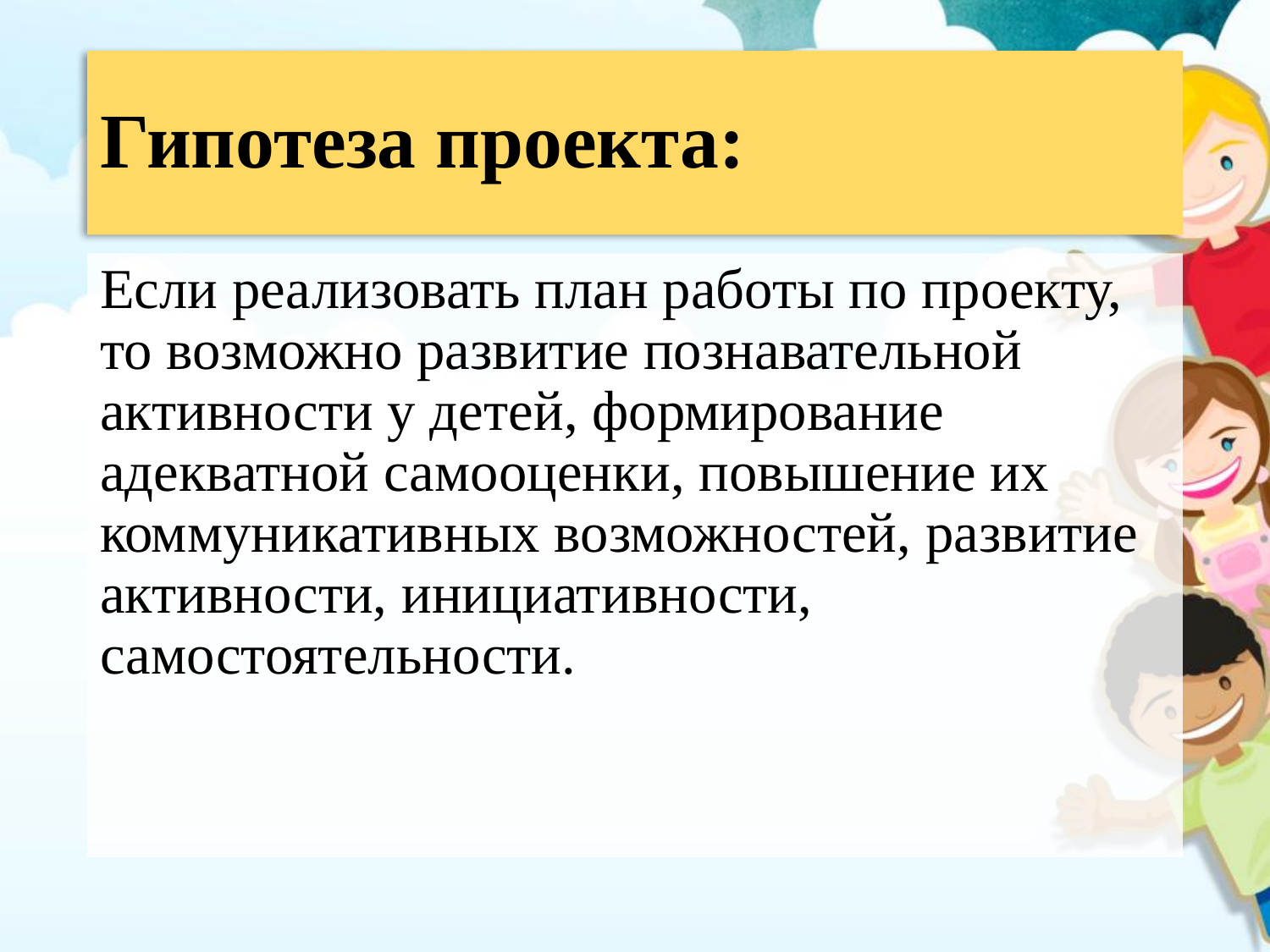

# Гипотеза проекта:
Если реализовать план работы по проекту, то возможно развитие познавательной активности у детей, формирование адекватной самооценки, повышение их коммуникативных возможностей, развитие активности, инициативности, самостоятельности.